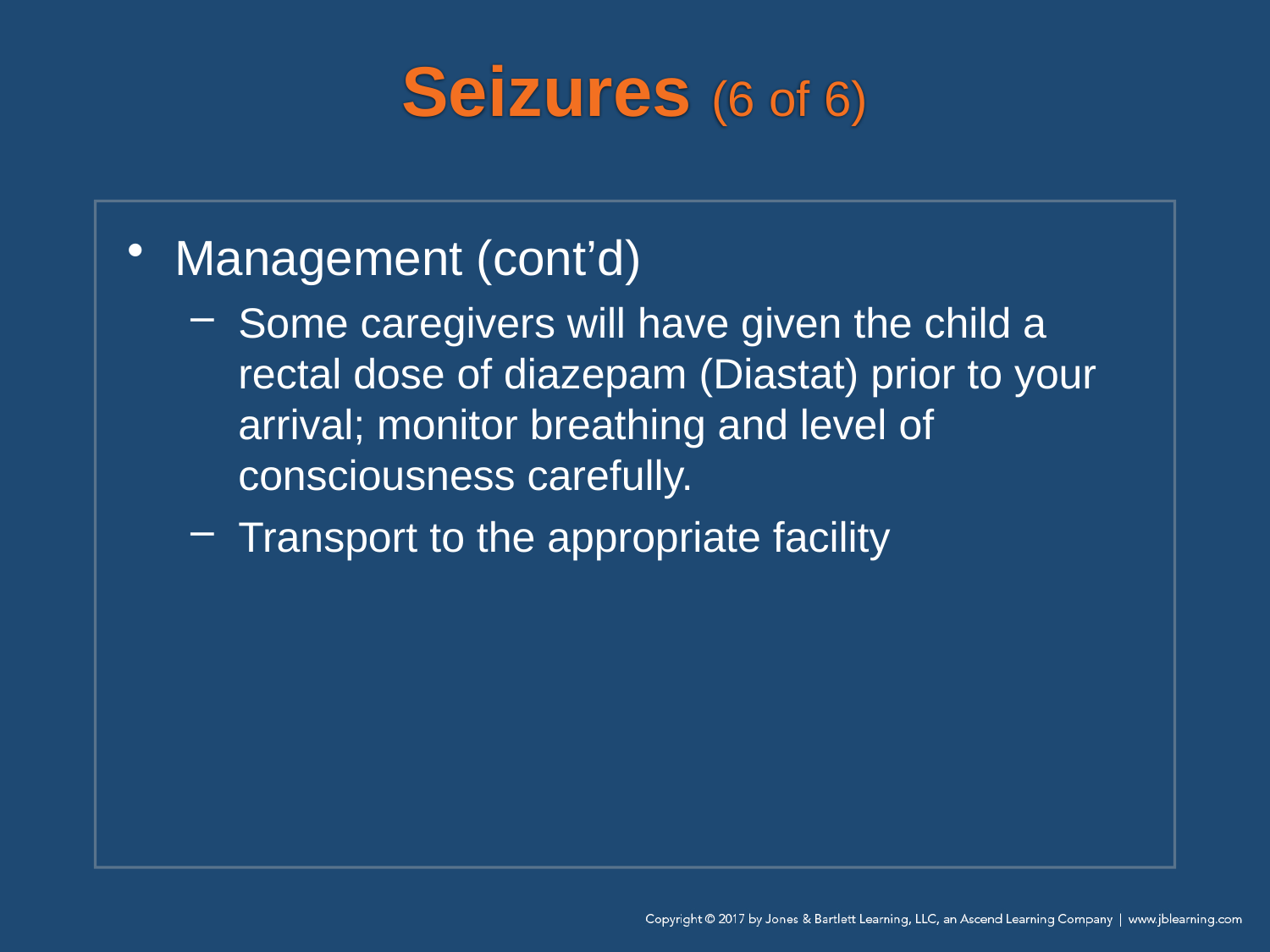

# Seizures (6 of 6)
Management (cont’d)
Some caregivers will have given the child a rectal dose of diazepam (Diastat) prior to your arrival; monitor breathing and level of consciousness carefully.
Transport to the appropriate facility